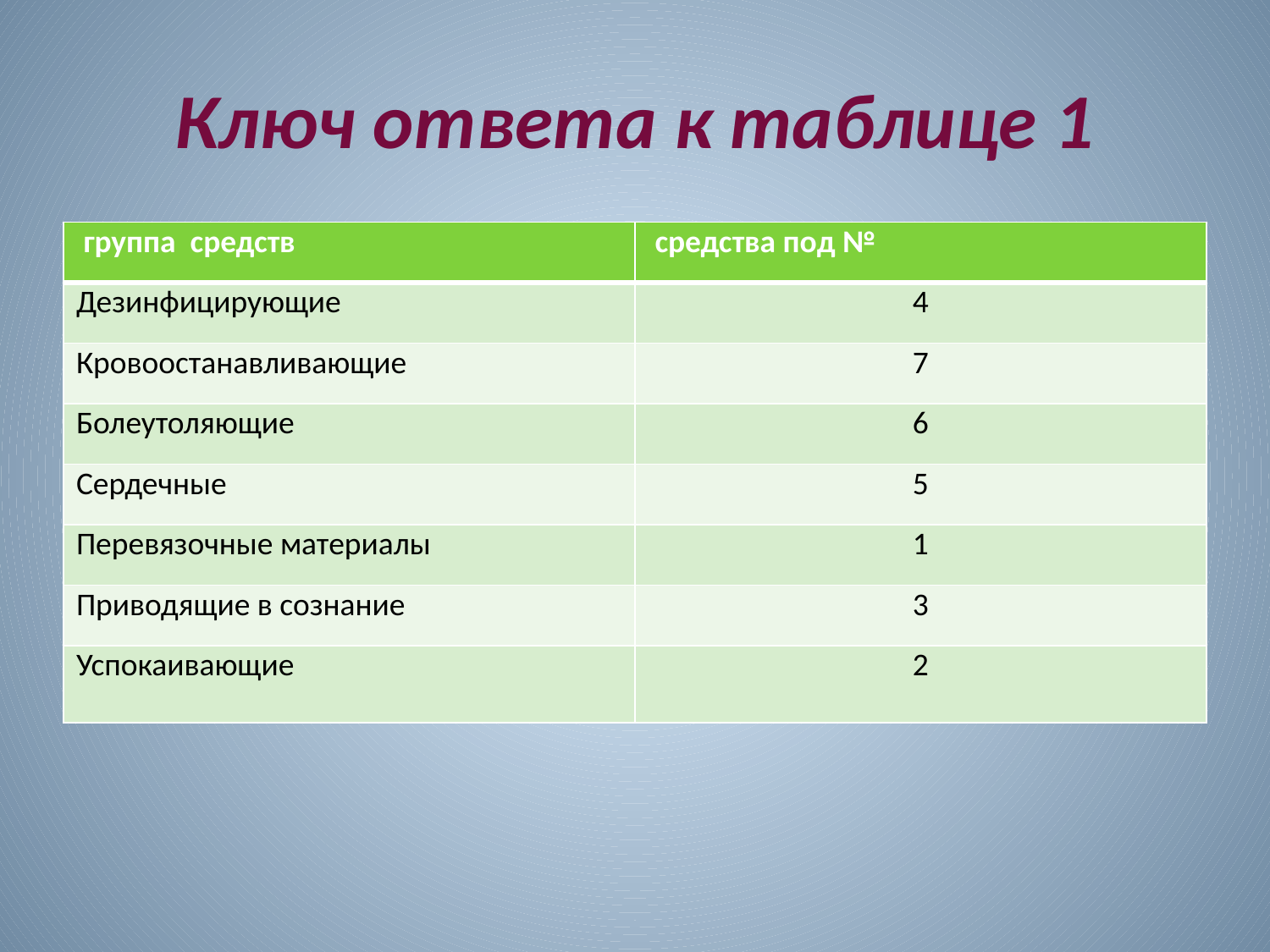

# Ключ ответа к таблице 1
| группа средств | средства под № |
| --- | --- |
| Дезинфицирующие | 4 |
| Кровоостанавливающие | 7 |
| Болеутоляющие | 6 |
| Сердечные | 5 |
| Перевязочные материалы | 1 |
| Приводящие в сознание | 3 |
| Успокаивающие | 2 |